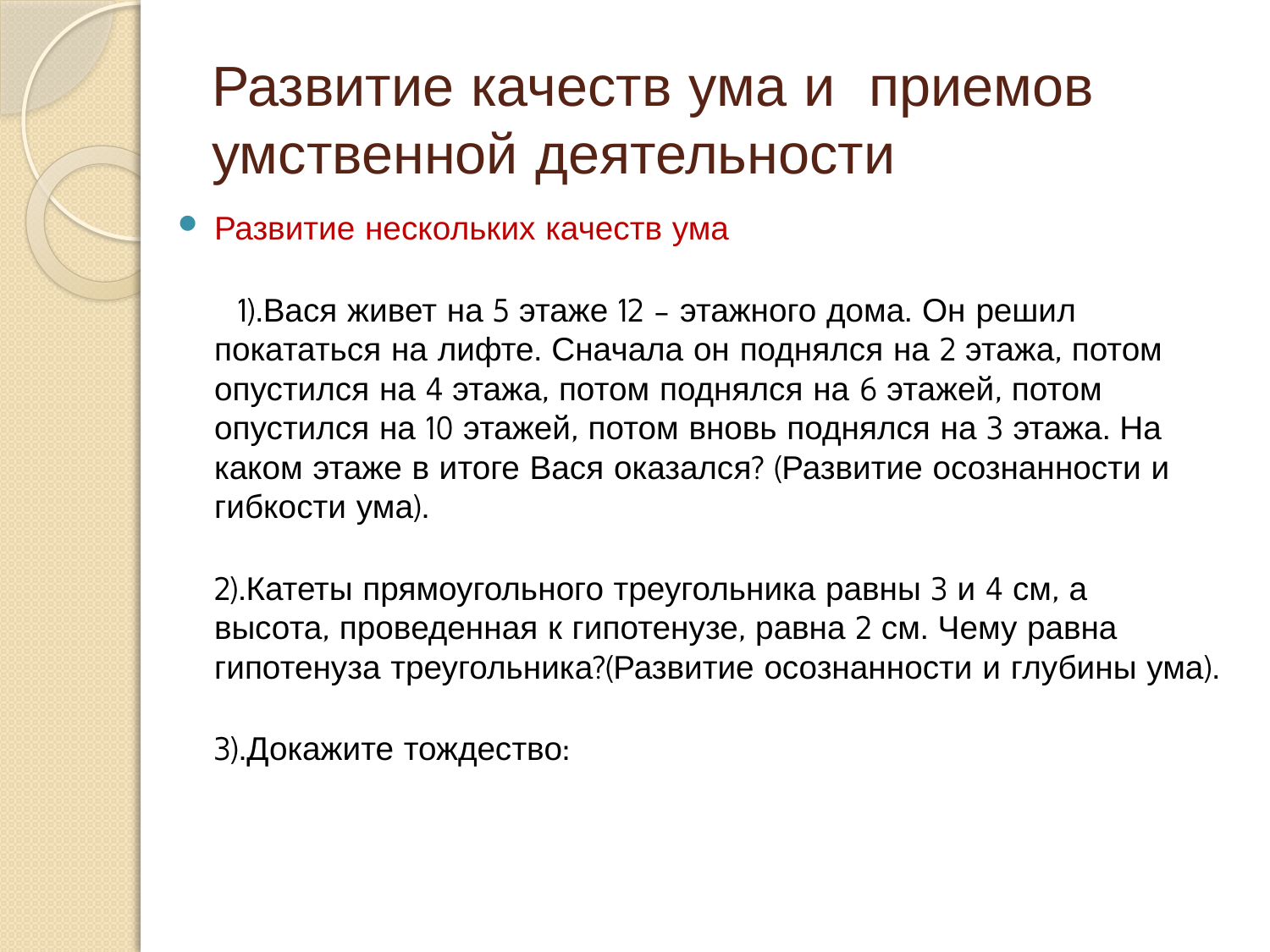

# Развитие качеств ума и  приемов умственной деятельности
Развитие нескольких качеств ума
      1).Вася живет на 5 этаже 12 – этажного дома. Он решил
покататься на лифте. Сначала он поднялся на 2 этажа, потом
опустился на 4 этажа, потом поднялся на 6 этажей, потом
опустился на 10 этажей, потом вновь поднялся на 3 этажа. На
каком этаже в итоге Вася оказался? (Развитие осознанности и 
гибкости ума).
2).Катеты прямоугольного треугольника равны 3 и 4 см, а 
высота, проведенная к гипотенузе, равна 2 см. Чему равна
гипотенуза треугольника?(Развитие осознанности и глубины ума).
3).Докажите тождество: